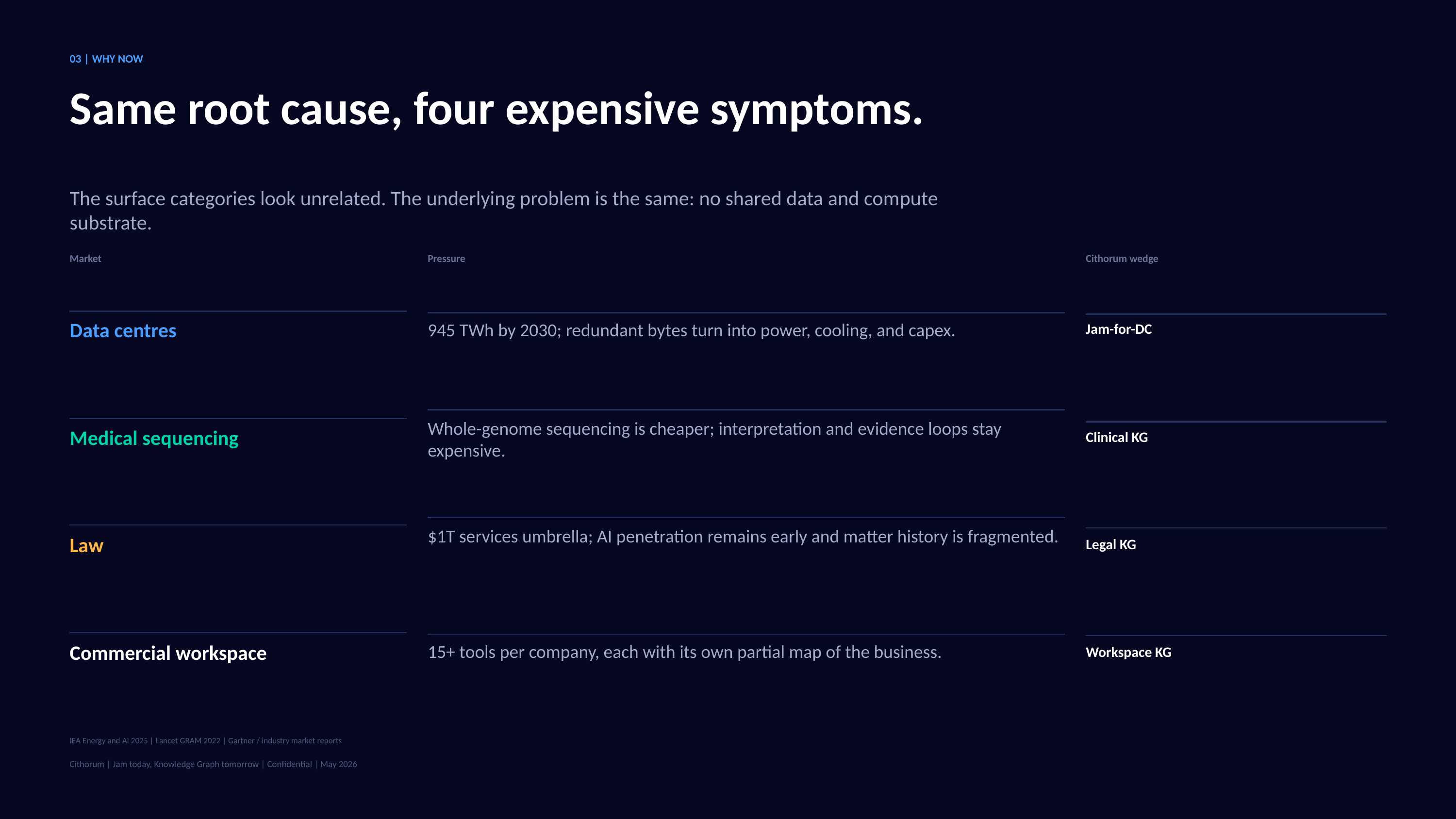

03 | WHY NOW
Same root cause, four expensive symptoms.
The surface categories look unrelated. The underlying problem is the same: no shared data and compute substrate.
Market
Pressure
Cithorum wedge

Data centres
945 TWh by 2030; redundant bytes turn into power, cooling, and capex.
Jam-for-DC

Whole-genome sequencing is cheaper; interpretation and evidence loops stay expensive.

Medical sequencing
Clinical KG

$1T services umbrella; AI penetration remains early and matter history is fragmented.

Law
Legal KG

Commercial workspace
15+ tools per company, each with its own partial map of the business.
Workspace KG
IEA Energy and AI 2025 | Lancet GRAM 2022 | Gartner / industry market reports
Cithorum | Jam today, Knowledge Graph tomorrow | Confidential | May 2026